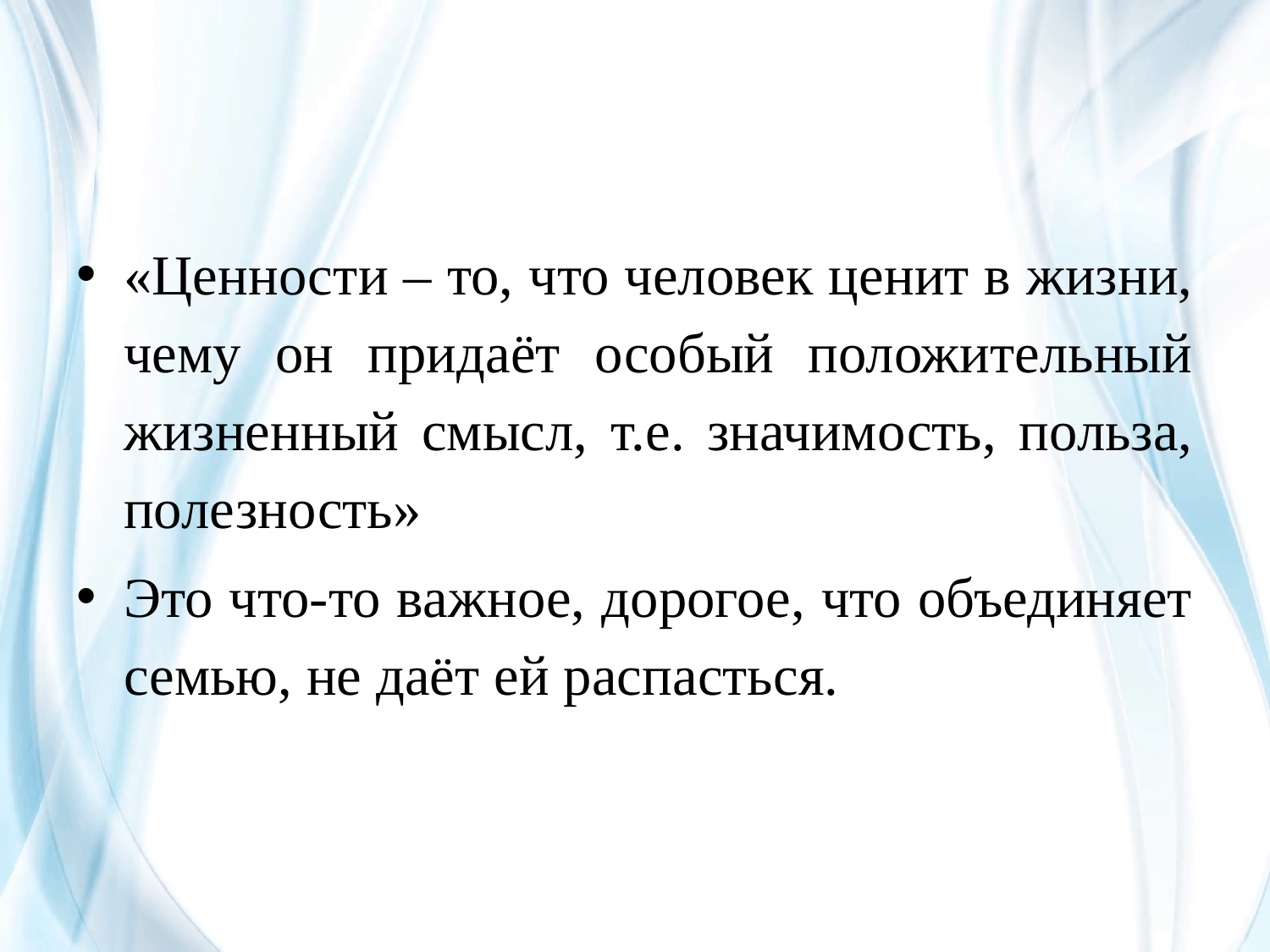

#
«Ценности – то, что человек ценит в жизни, чему он придаёт особый положительный жизненный смысл, т.е. значимость, польза, полезность»
Это что-то важное, дорогое, что объединяет семью, не даёт ей распасться.